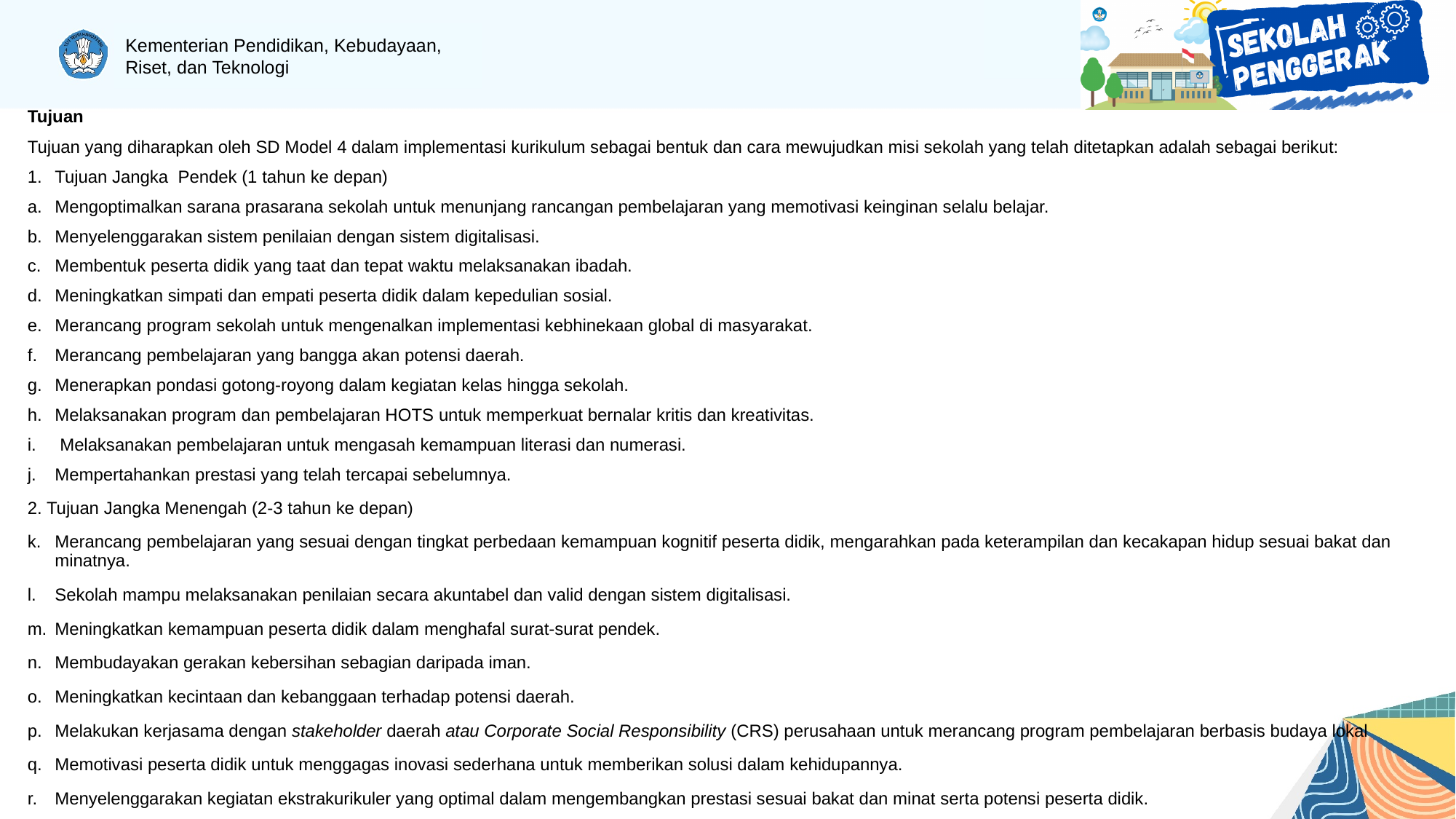

Tujuan
Tujuan yang diharapkan oleh SD Model 4 dalam implementasi kurikulum sebagai bentuk dan cara mewujudkan misi sekolah yang telah ditetapkan adalah sebagai berikut:
Tujuan Jangka  Pendek (1 tahun ke depan)
Mengoptimalkan sarana prasarana sekolah untuk menunjang rancangan pembelajaran yang memotivasi keinginan selalu belajar.
Menyelenggarakan sistem penilaian dengan sistem digitalisasi.
Membentuk peserta didik yang taat dan tepat waktu melaksanakan ibadah.
Meningkatkan simpati dan empati peserta didik dalam kepedulian sosial.
Merancang program sekolah untuk mengenalkan implementasi kebhinekaan global di masyarakat.
Merancang pembelajaran yang bangga akan potensi daerah.
Menerapkan pondasi gotong-royong dalam kegiatan kelas hingga sekolah.
Melaksanakan program dan pembelajaran HOTS untuk memperkuat bernalar kritis dan kreativitas.
 Melaksanakan pembelajaran untuk mengasah kemampuan literasi dan numerasi.
Mempertahankan prestasi yang telah tercapai sebelumnya.
2. Tujuan Jangka Menengah (2-3 tahun ke depan)
Merancang pembelajaran yang sesuai dengan tingkat perbedaan kemampuan kognitif peserta didik, mengarahkan pada keterampilan dan kecakapan hidup sesuai bakat dan minatnya.
Sekolah mampu melaksanakan penilaian secara akuntabel dan valid dengan sistem digitalisasi.
Meningkatkan kemampuan peserta didik dalam menghafal surat-surat pendek.
Membudayakan gerakan kebersihan sebagian daripada iman.
Meningkatkan kecintaan dan kebanggaan terhadap potensi daerah.
Melakukan kerjasama dengan stakeholder daerah atau Corporate Social Responsibility (CRS) perusahaan untuk merancang program pembelajaran berbasis budaya lokal
Memotivasi peserta didik untuk menggagas inovasi sederhana untuk memberikan solusi dalam kehidupannya.
Menyelenggarakan kegiatan ekstrakurikuler yang optimal dalam mengembangkan prestasi sesuai bakat dan minat serta potensi peserta didik.